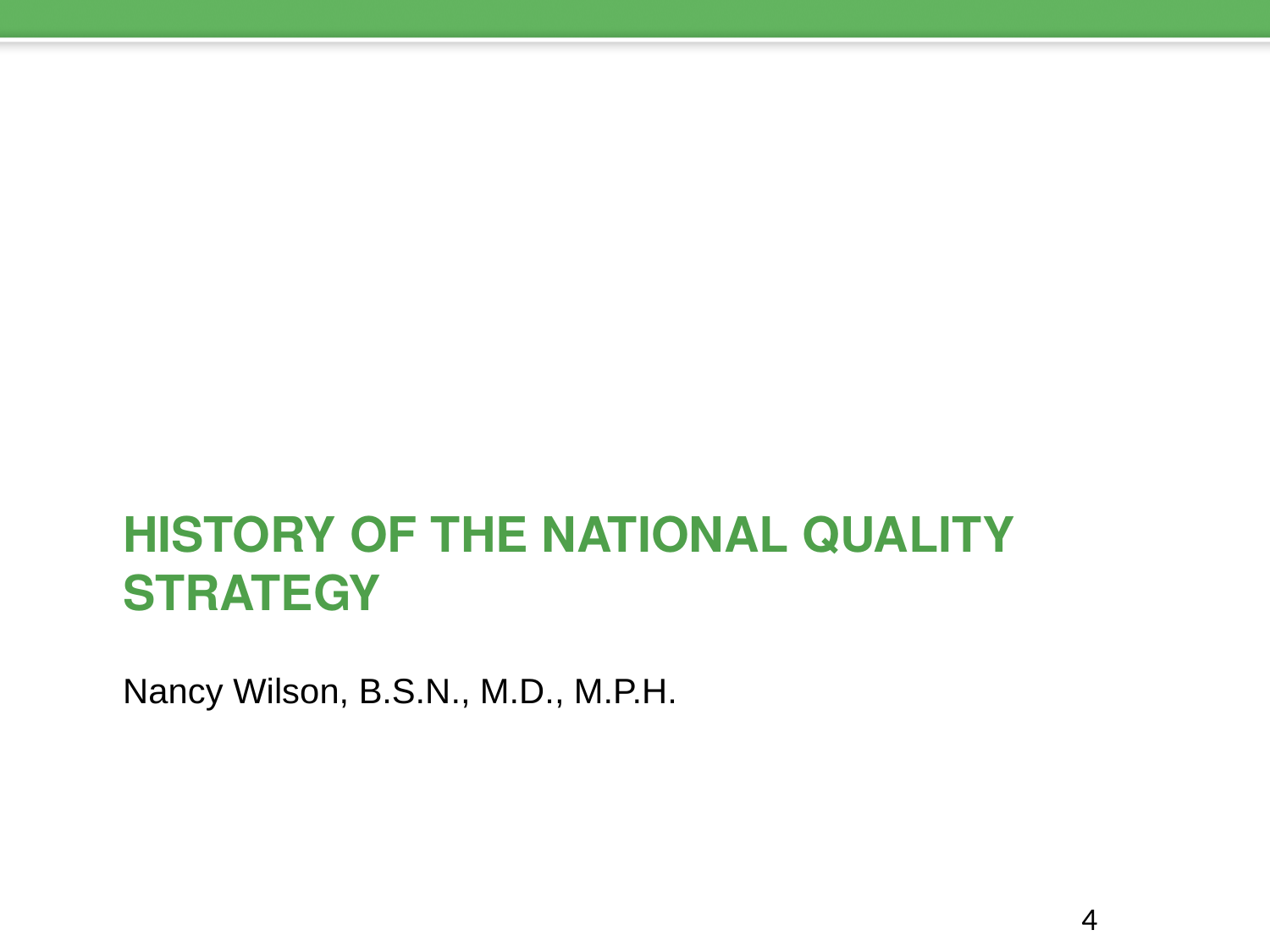

# History of the National Quality Strategy
Nancy Wilson, B.S.N., M.D., M.P.H.
4